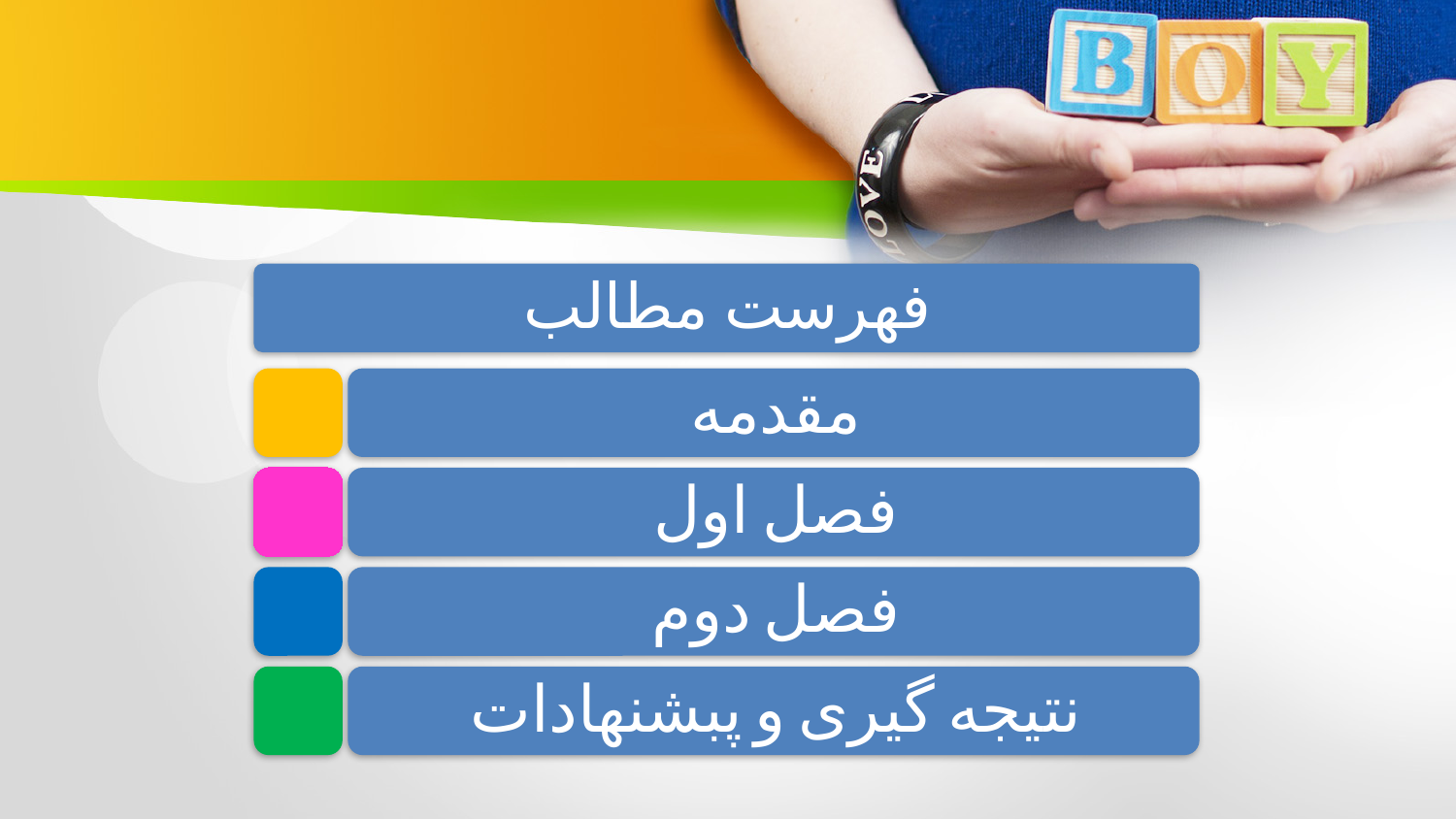

فهرست مطالب
مقدمه
فصل اول
فصل دوم
نتیجه گیری و پبشنهادات